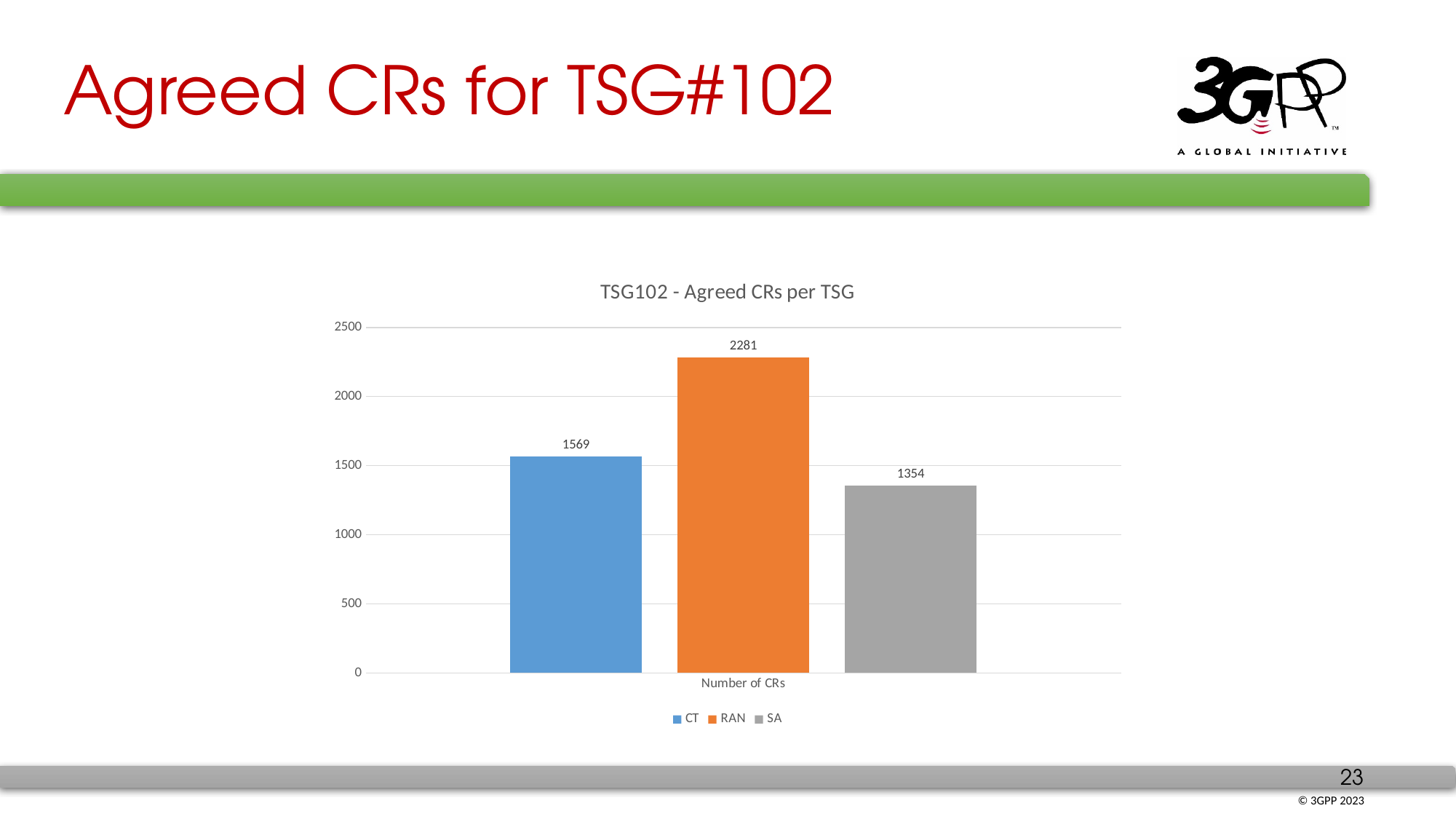

# Agreed CRs for TSG#102

### Chart: TSG102 - Agreed CRs per TSG

| Category | CT | RAN | SA |
|---|---|---|---|
| Number of CRs | 1569.0 | 2281.0 | 1354.0 |